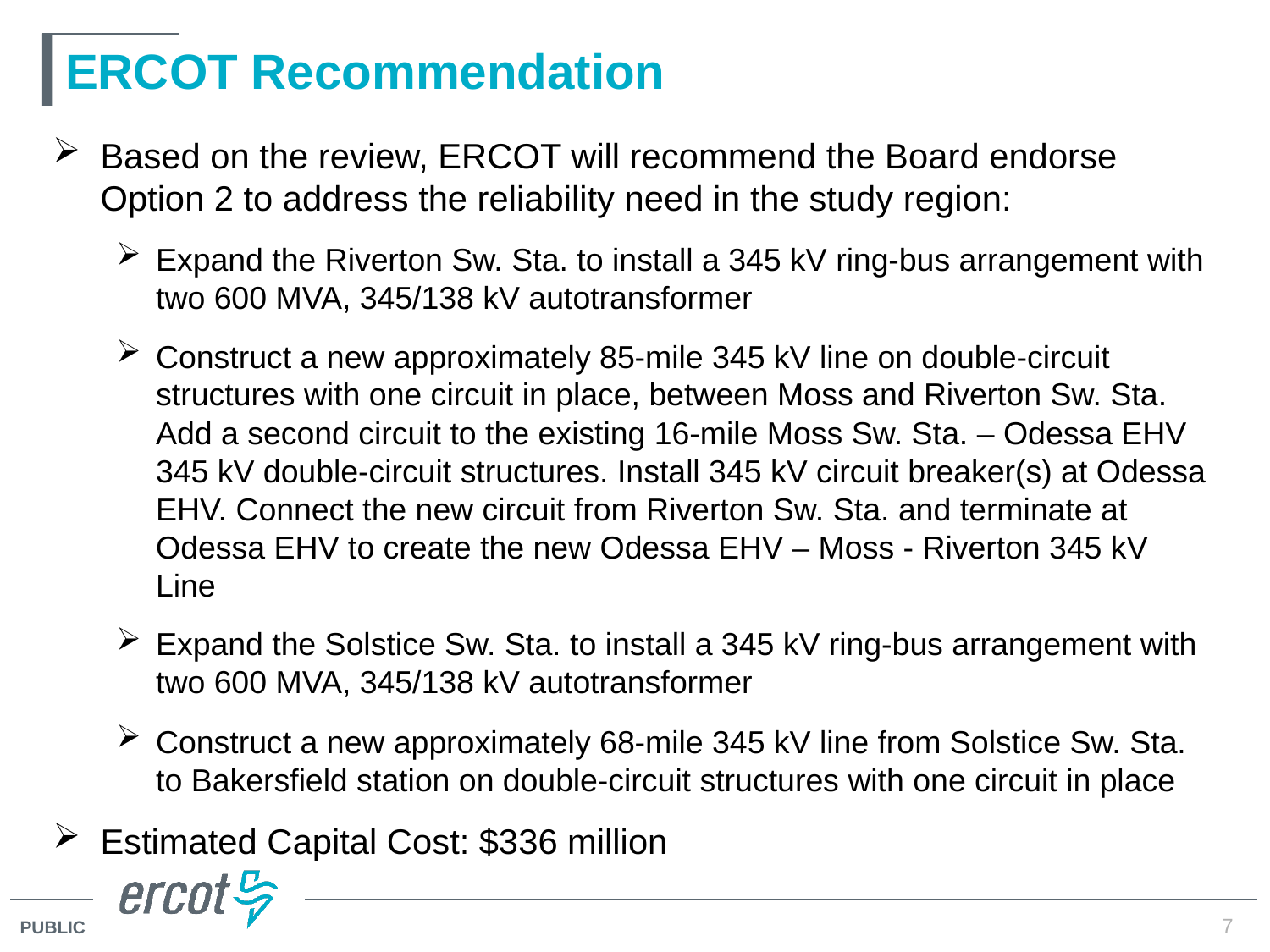

# ERCOT Recommendation
Based on the review, ERCOT will recommend the Board endorse Option 2 to address the reliability need in the study region:
Expand the Riverton Sw. Sta. to install a 345 kV ring-bus arrangement with two 600 MVA, 345/138 kV autotransformer
Construct a new approximately 85-mile 345 kV line on double-circuit structures with one circuit in place, between Moss and Riverton Sw. Sta. Add a second circuit to the existing 16-mile Moss Sw. Sta. – Odessa EHV 345 kV double-circuit structures. Install 345 kV circuit breaker(s) at Odessa EHV. Connect the new circuit from Riverton Sw. Sta. and terminate at Odessa EHV to create the new Odessa EHV – Moss - Riverton 345 kV Line
Expand the Solstice Sw. Sta. to install a 345 kV ring-bus arrangement with two 600 MVA, 345/138 kV autotransformer
Construct a new approximately 68-mile 345 kV line from Solstice Sw. Sta. to Bakersfield station on double-circuit structures with one circuit in place
Estimated Capital Cost: $336 million

7